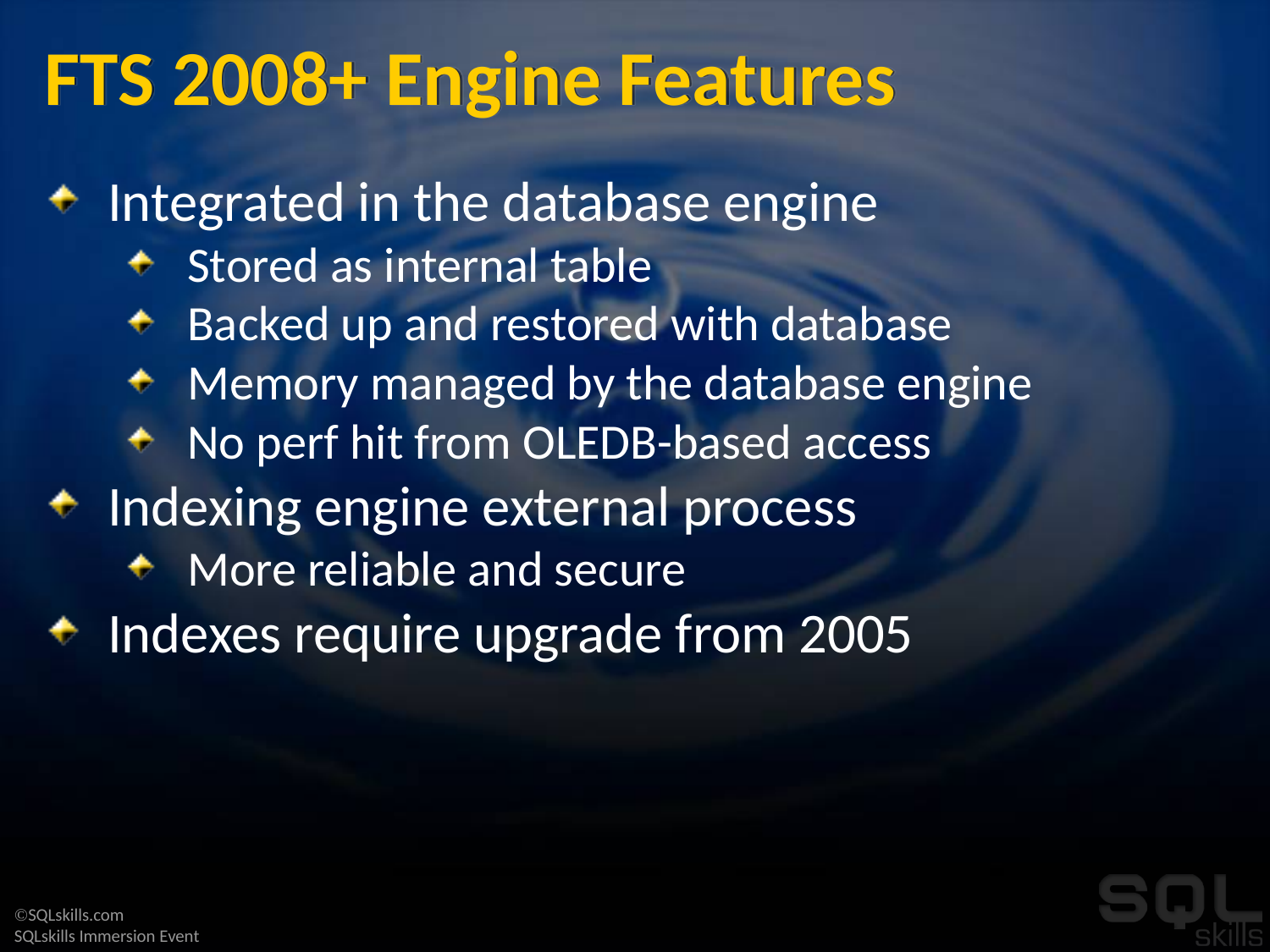

# FTS 2008+ Engine Features
Integrated in the database engine
Stored as internal table
Backed up and restored with database
Memory managed by the database engine
No perf hit from OLEDB-based access
Indexing engine external process
More reliable and secure
Indexes require upgrade from 2005